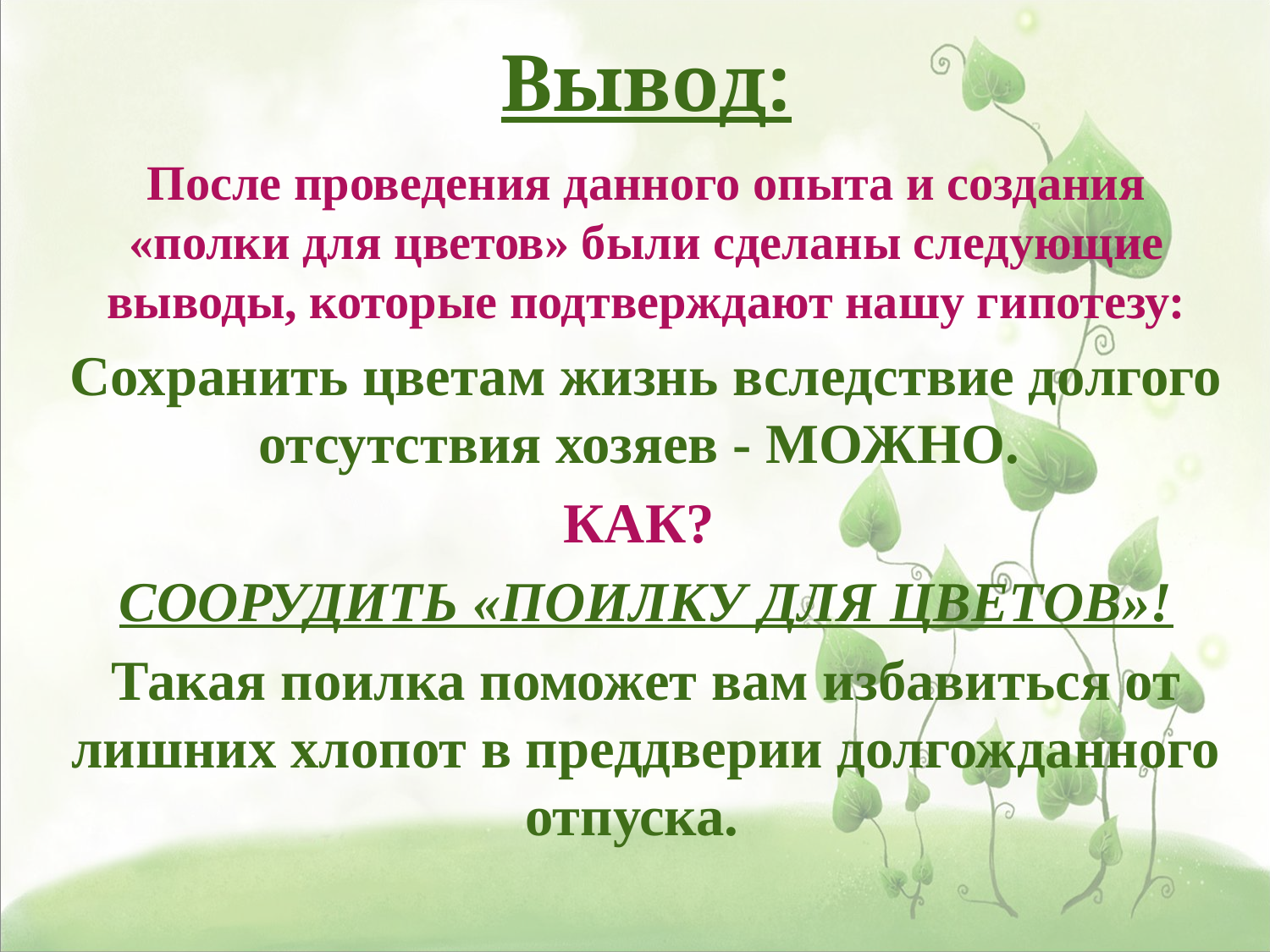

# Вывод:
После проведения данного опыта и создания «полки для цветов» были сделаны следующие выводы, которые подтверждают нашу гипотезу:
Сохранить цветам жизнь вследствие долгого отсутствия хозяев - МОЖНО.
КАК?
СООРУДИТЬ «ПОИЛКУ ДЛЯ ЦВЕТОВ»!
Такая поилка поможет вам избавиться от лишних хлопот в преддверии долгожданного отпуска.